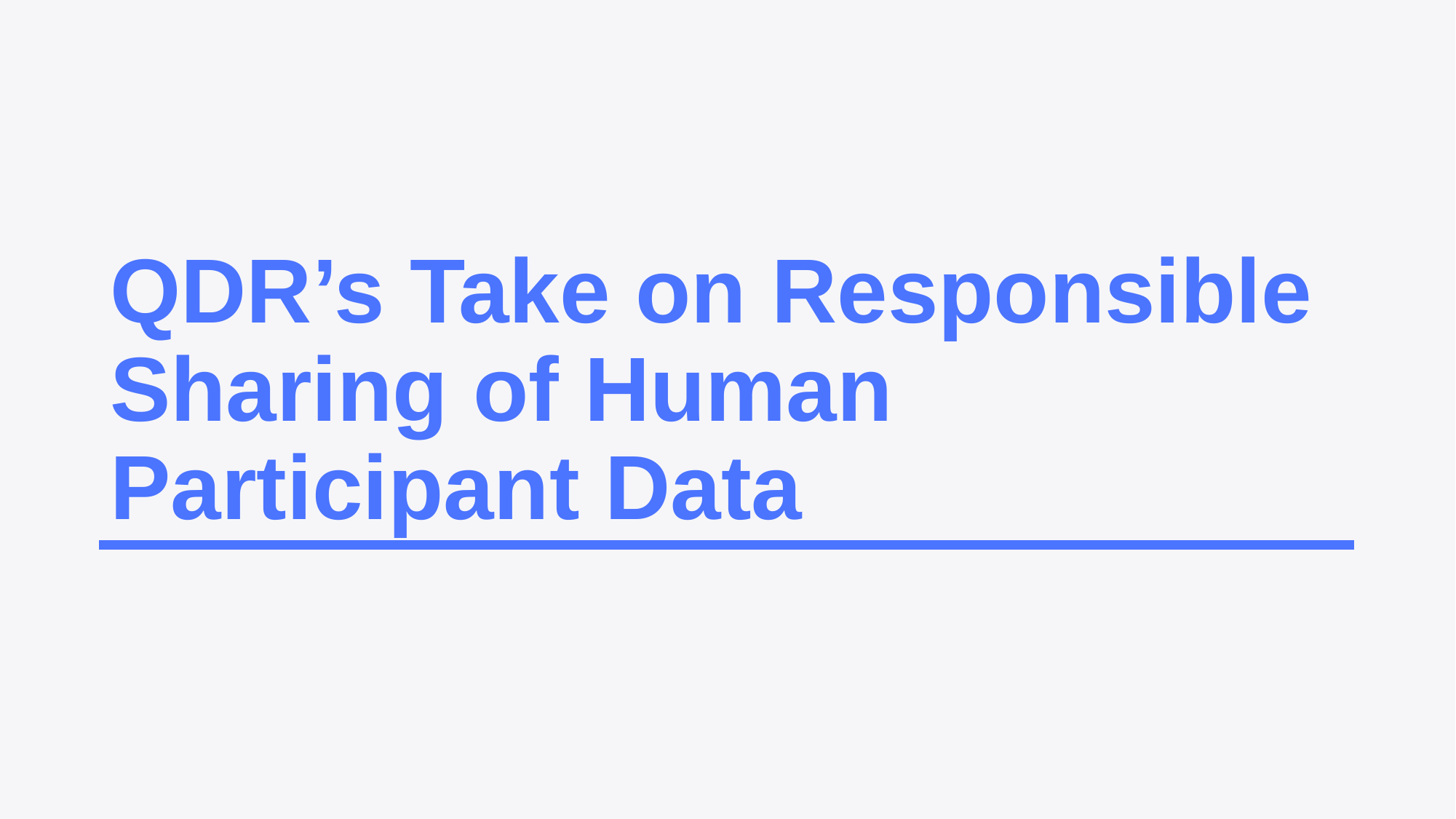

# QDR’s Take on Responsible Sharing of Human Participant Data